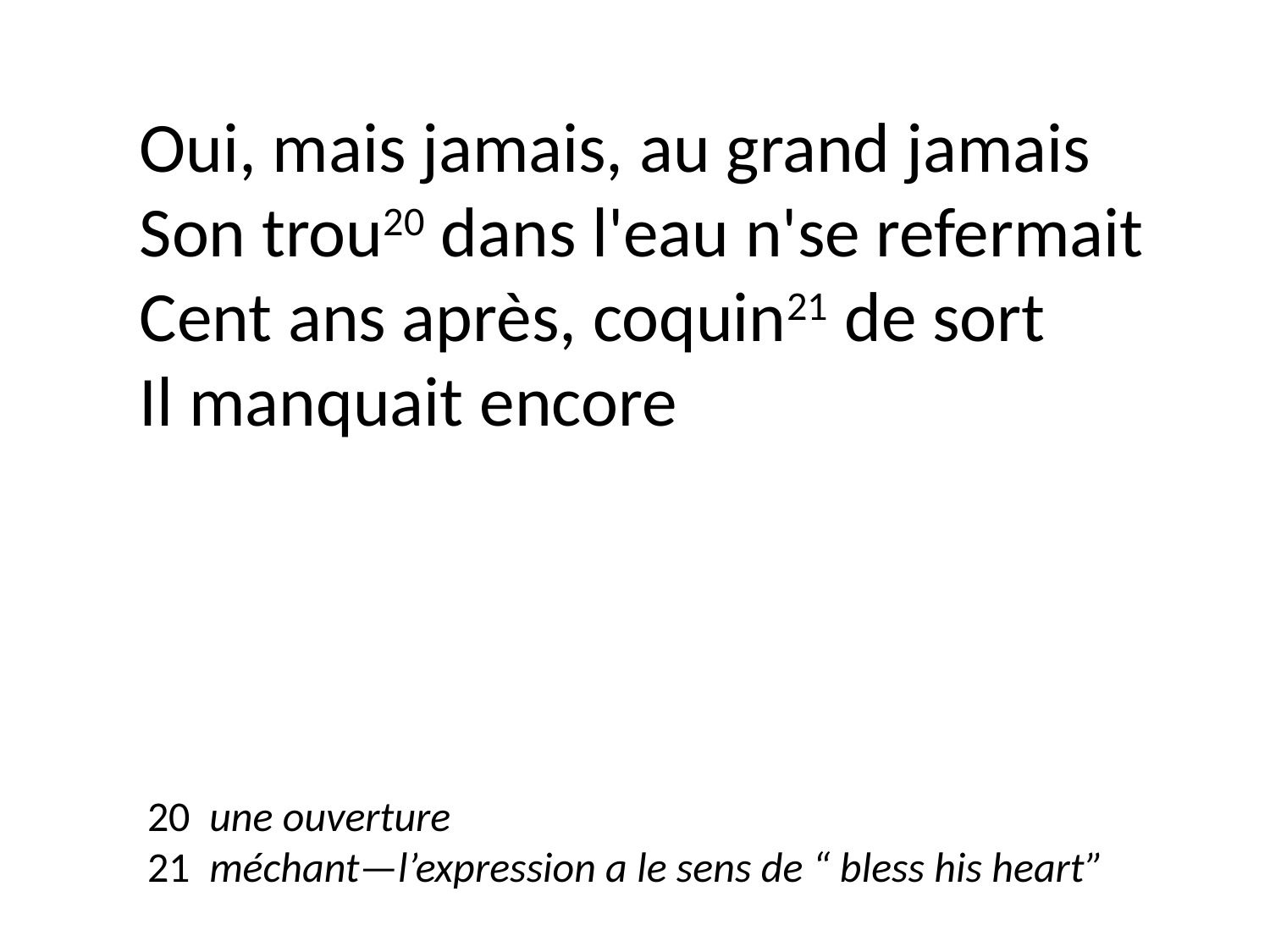

Oui, mais jamais, au grand jamais
Son trou20 dans l'eau n'se refermait
Cent ans après, coquin21 de sort
Il manquait encore
20  une ouverture
21  méchant—l’expression a le sens de “ bless his heart”